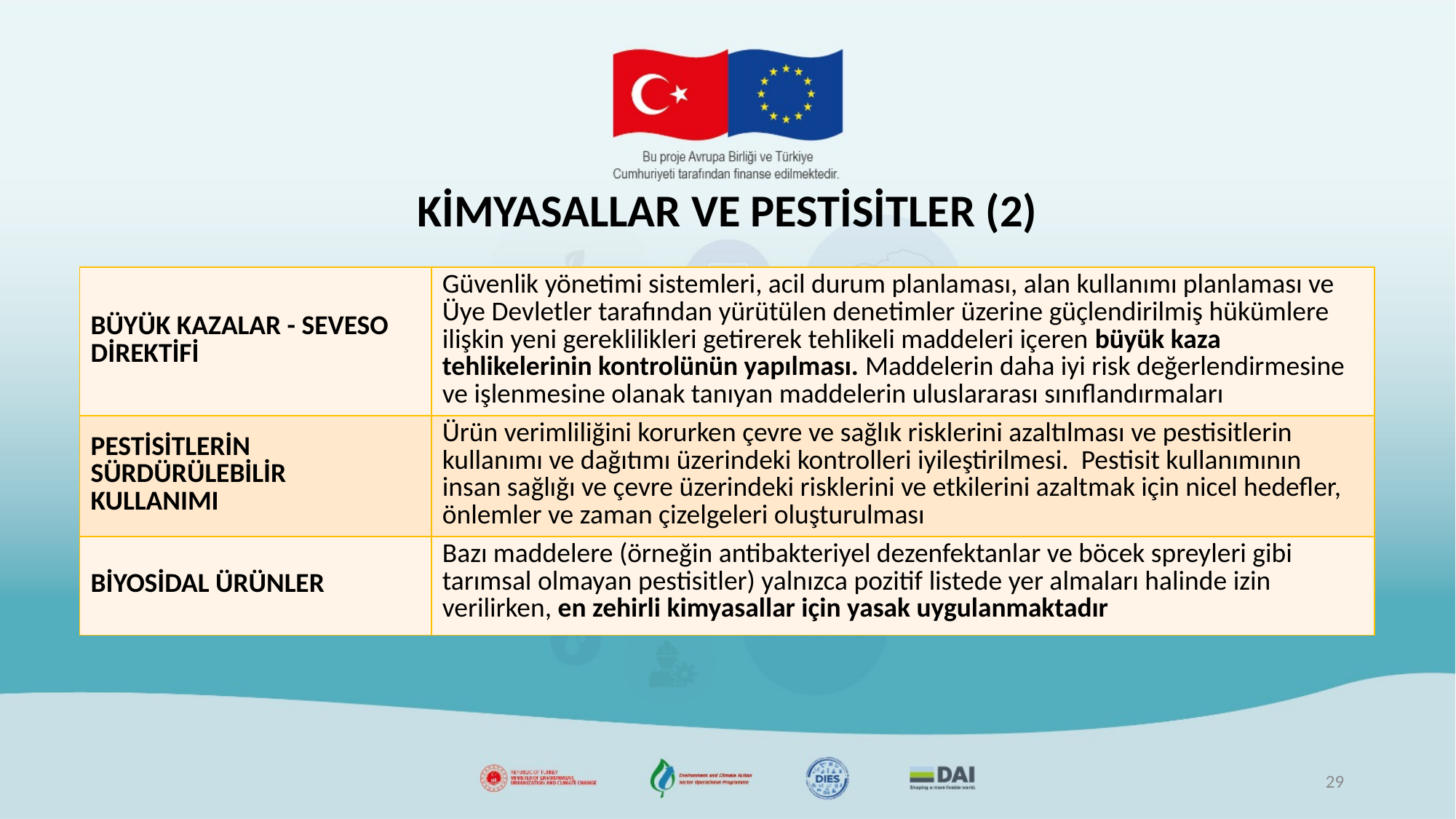

# KİMYASALLAR VE PESTİSİTLER (2)
| BÜYÜK KAZALAR - SEVESO DİREKTİFİ | Güvenlik yönetimi sistemleri, acil durum planlaması, alan kullanımı planlaması ve Üye Devletler tarafından yürütülen denetimler üzerine güçlendirilmiş hükümlere ilişkin yeni gereklilikleri getirerek tehlikeli maddeleri içeren büyük kaza tehlikelerinin kontrolünün yapılması. Maddelerin daha iyi risk değerlendirmesine ve işlenmesine olanak tanıyan maddelerin uluslararası sınıflandırmaları |
| --- | --- |
| PESTİSİTLERİN SÜRDÜRÜLEBİLİR KULLANIMI | Ürün verimliliğini korurken çevre ve sağlık risklerini azaltılması ve pestisitlerin kullanımı ve dağıtımı üzerindeki kontrolleri iyileştirilmesi. Pestisit kullanımının insan sağlığı ve çevre üzerindeki risklerini ve etkilerini azaltmak için nicel hedefler, önlemler ve zaman çizelgeleri oluşturulması |
| BİYOSİDAL ÜRÜNLER | Bazı maddelere (örneğin antibakteriyel dezenfektanlar ve böcek spreyleri gibi tarımsal olmayan pestisitler) yalnızca pozitif listede yer almaları halinde izin verilirken, en zehirli kimyasallar için yasak uygulanmaktadır |
29